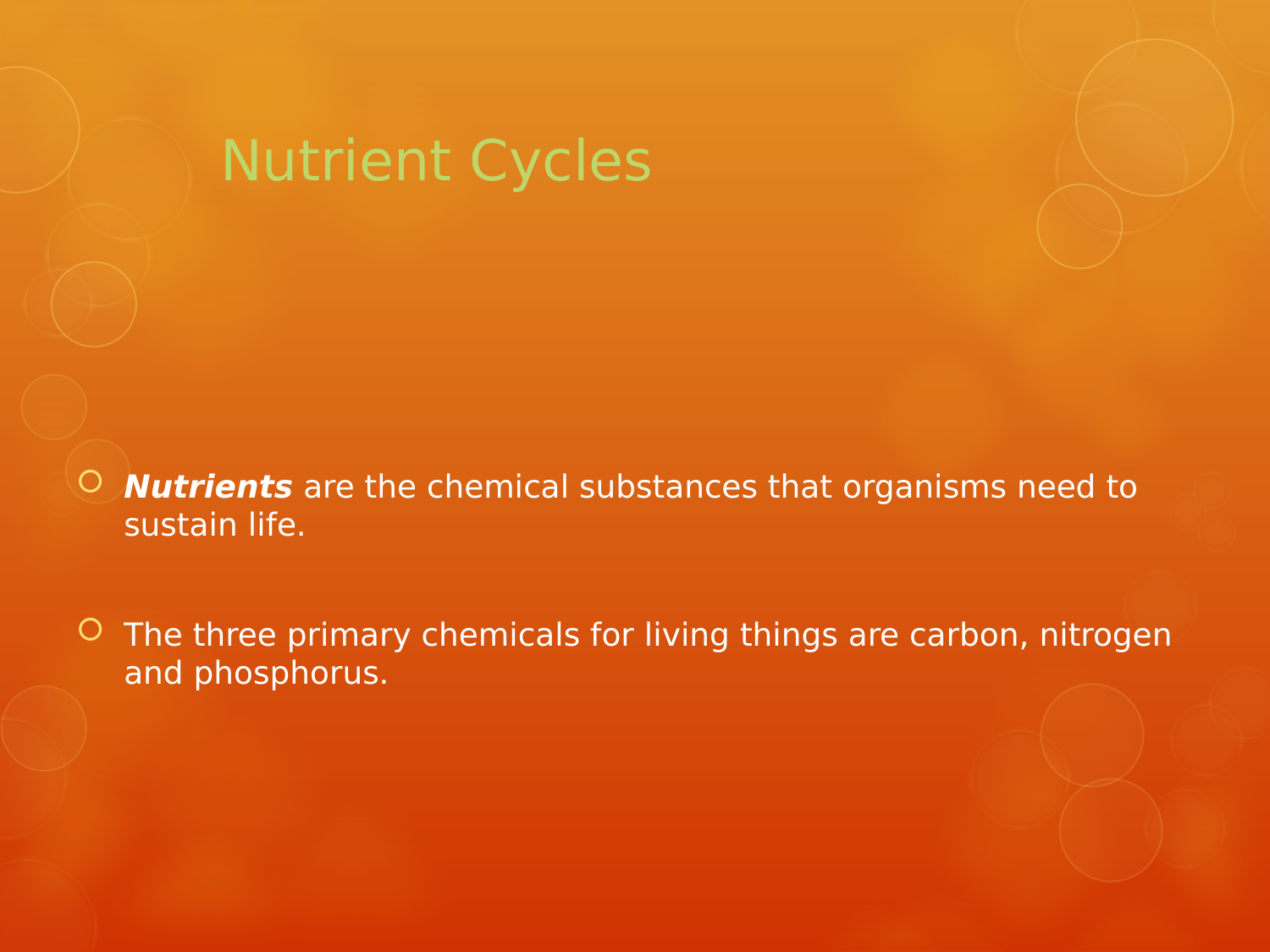

# Nutrient Cycles
Nutrients are the chemical substances that organisms need to sustain life.

The three primary chemicals for living things are carbon, nitrogen and phosphorus.